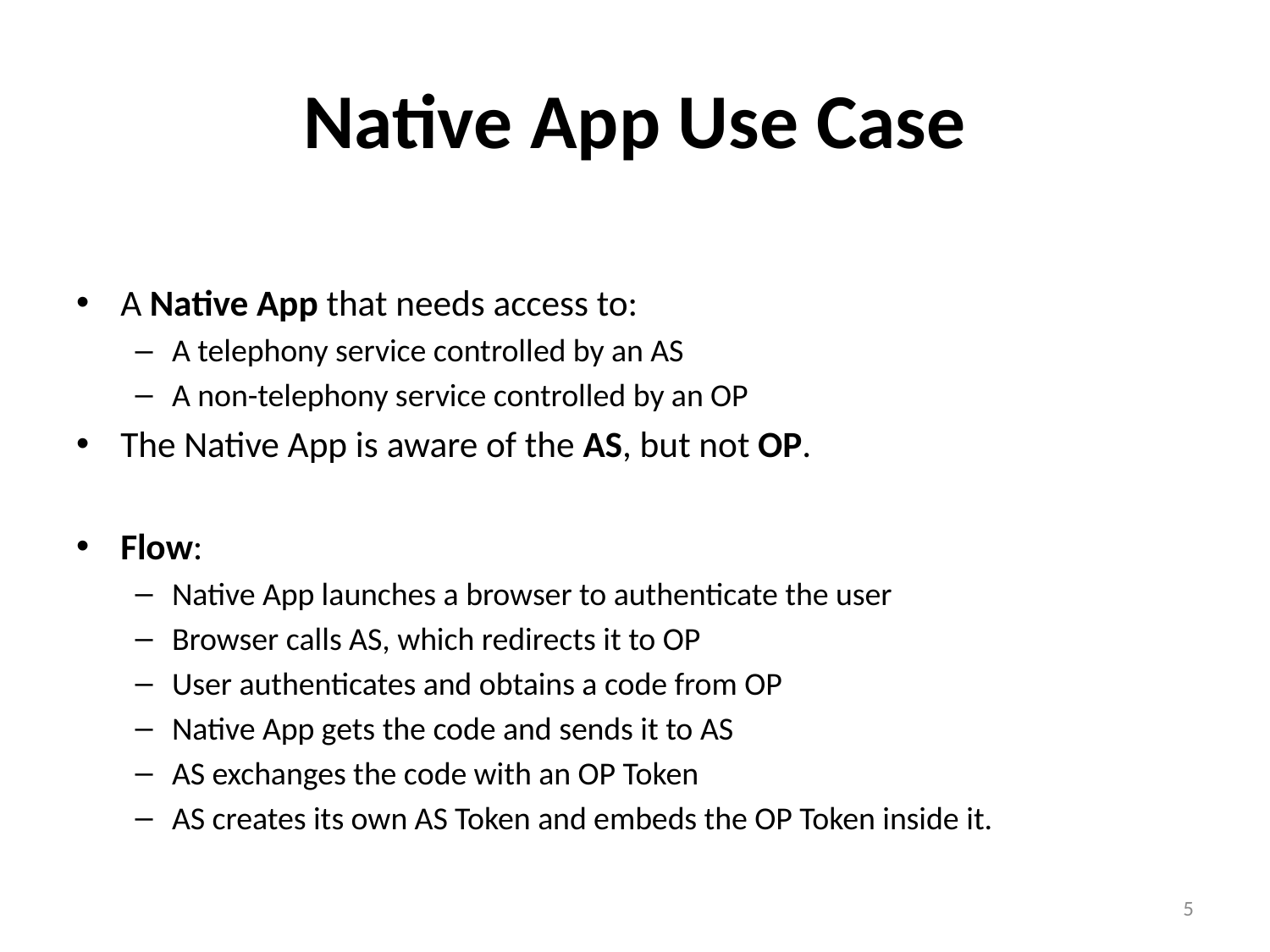

# Native App Use Case

A Native App that needs access to:
A telephony service controlled by an AS
A non-telephony service controlled by an OP
The Native App is aware of the AS, but not OP.

Flow:
Native App launches a browser to authenticate the user
Browser calls AS, which redirects it to OP
User authenticates and obtains a code from OP
Native App gets the code and sends it to AS
AS exchanges the code with an OP Token
AS creates its own AS Token and embeds the OP Token inside it.
5